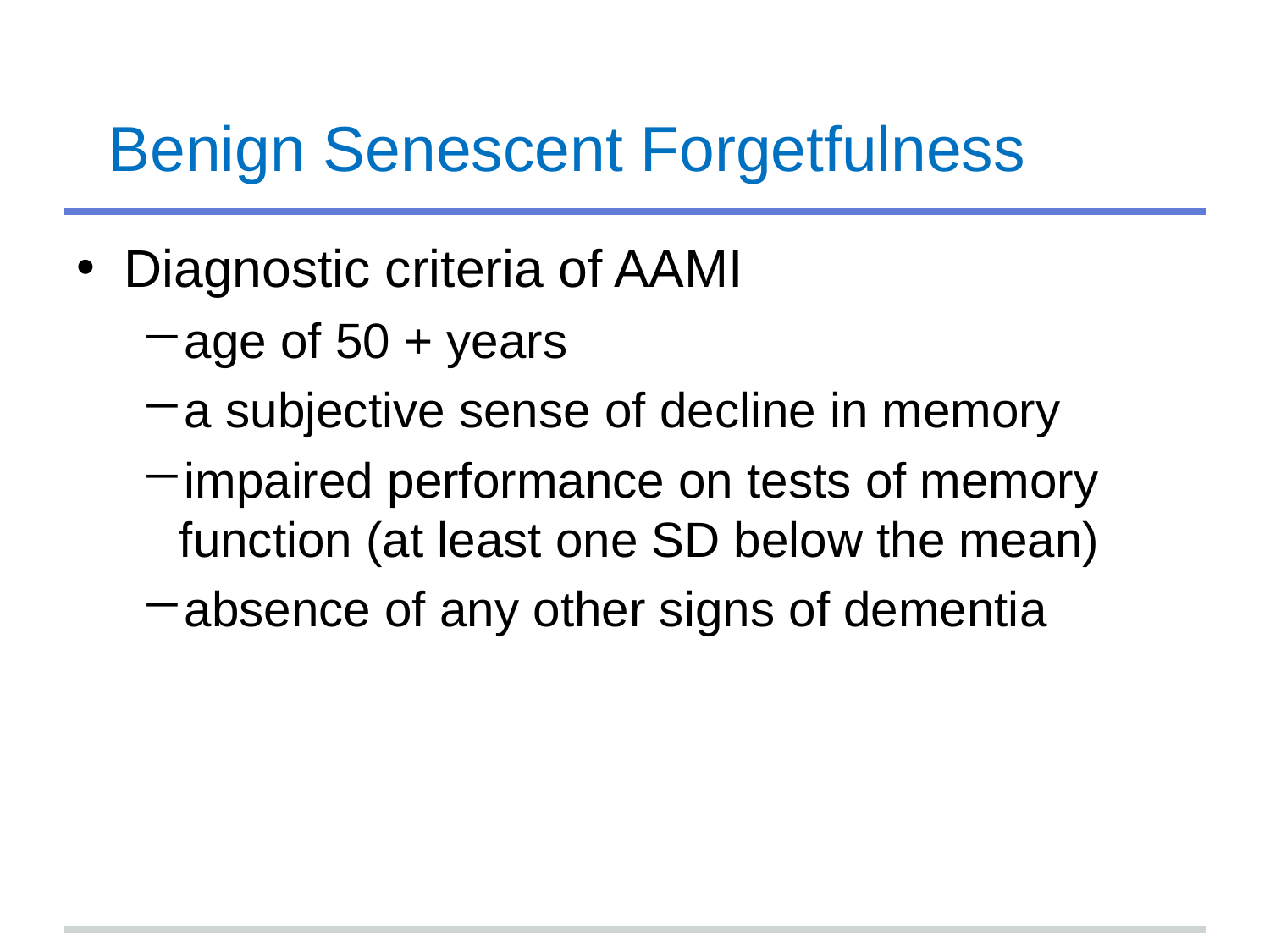

# Benign Senescent Forgetfulness
Diagnostic criteria of AAMI
age of 50 + years
a subjective sense of decline in memory
impaired performance on tests of memory function (at least one SD below the mean)
absence of any other signs of dementia